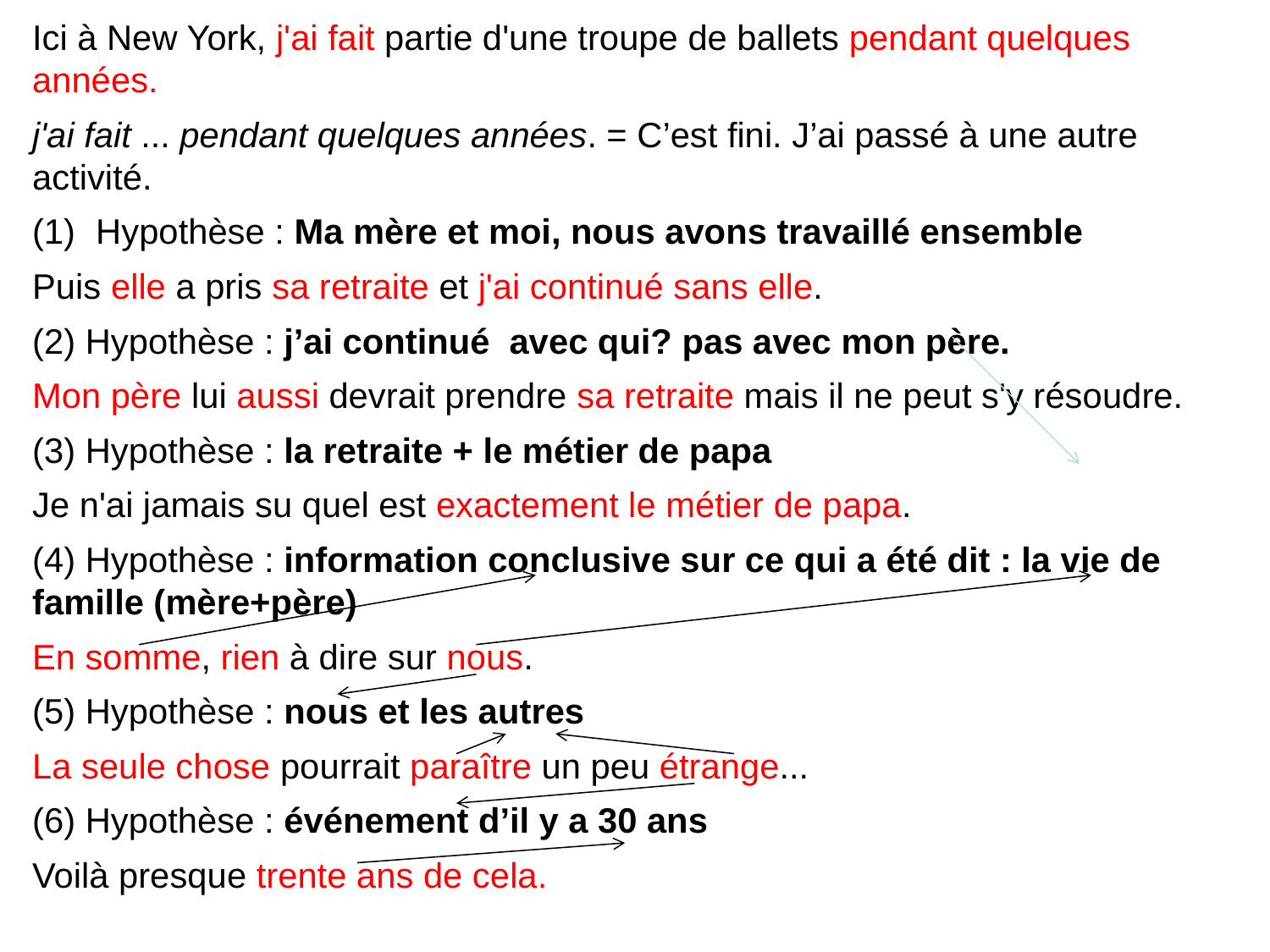

Ici à New York, j'ai fait partie d'une troupe de ballets pendant quelques années.
j'ai fait ... pendant quelques années. = C’est fini. J’ai passé à une autre activité.
Hypothèse : Ma mère et moi, nous avons travaillé ensemble
Puis elle a pris sa retraite et j'ai continué sans elle.
(2) Hypothèse : j’ai continué  avec qui? pas avec mon père.
Mon père lui aussi devrait prendre sa retraite mais il ne peut s'y résoudre.
(3) Hypothèse : la retraite + le métier de papa
Je n'ai jamais su quel est exactement le métier de papa.
(4) Hypothèse : information conclusive sur ce qui a été dit : la vie de famille (mère+père)
En somme, rien à dire sur nous.
(5) Hypothèse : nous et les autres
La seule chose pourrait paraître un peu étrange...
(6) Hypothèse : événement d’il y a 30 ans
Voilà presque trente ans de cela.